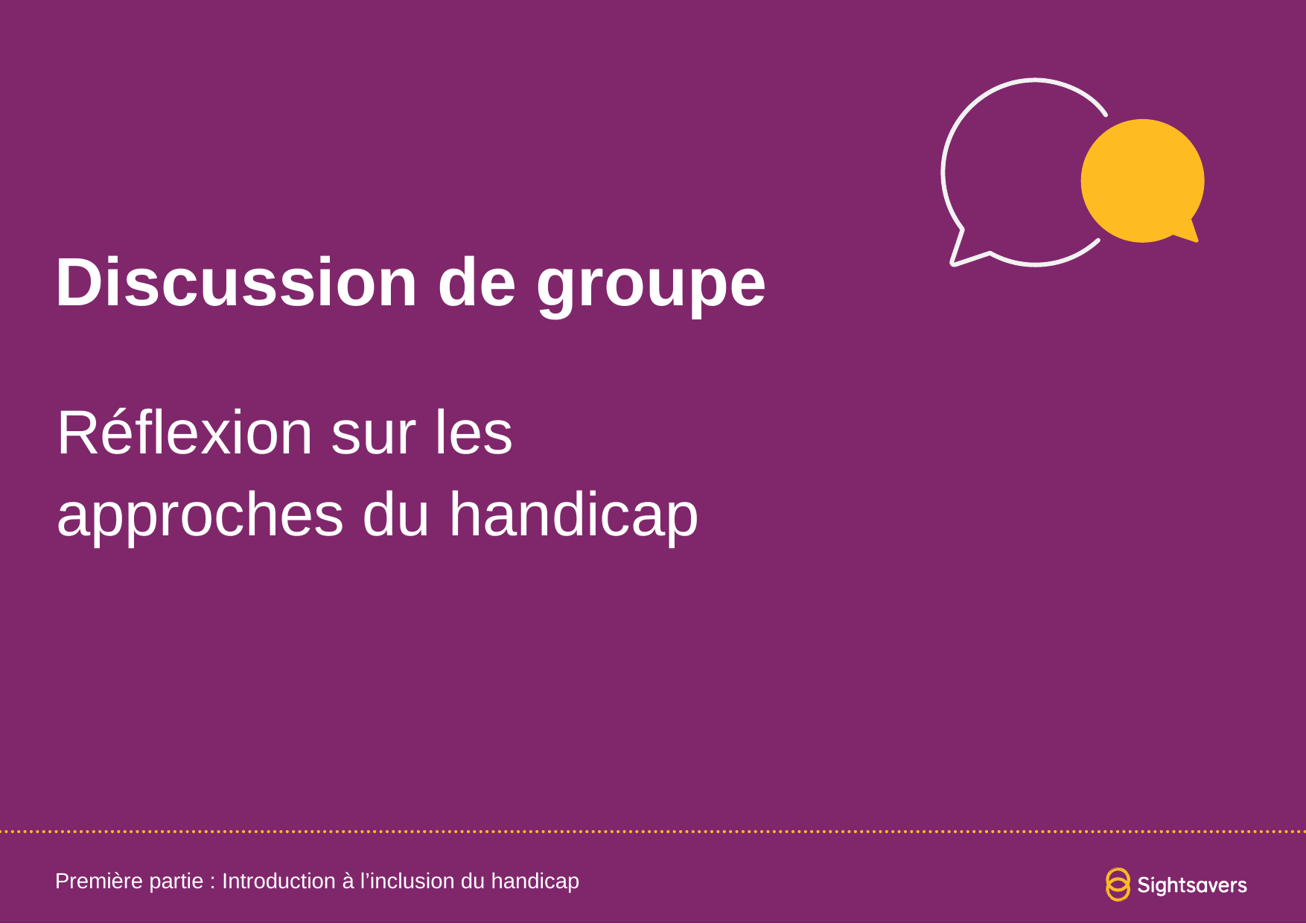

# Discussion de groupe
Réflexion sur les approches du handicap
Première partie : Introduction à l’inclusion du handicap